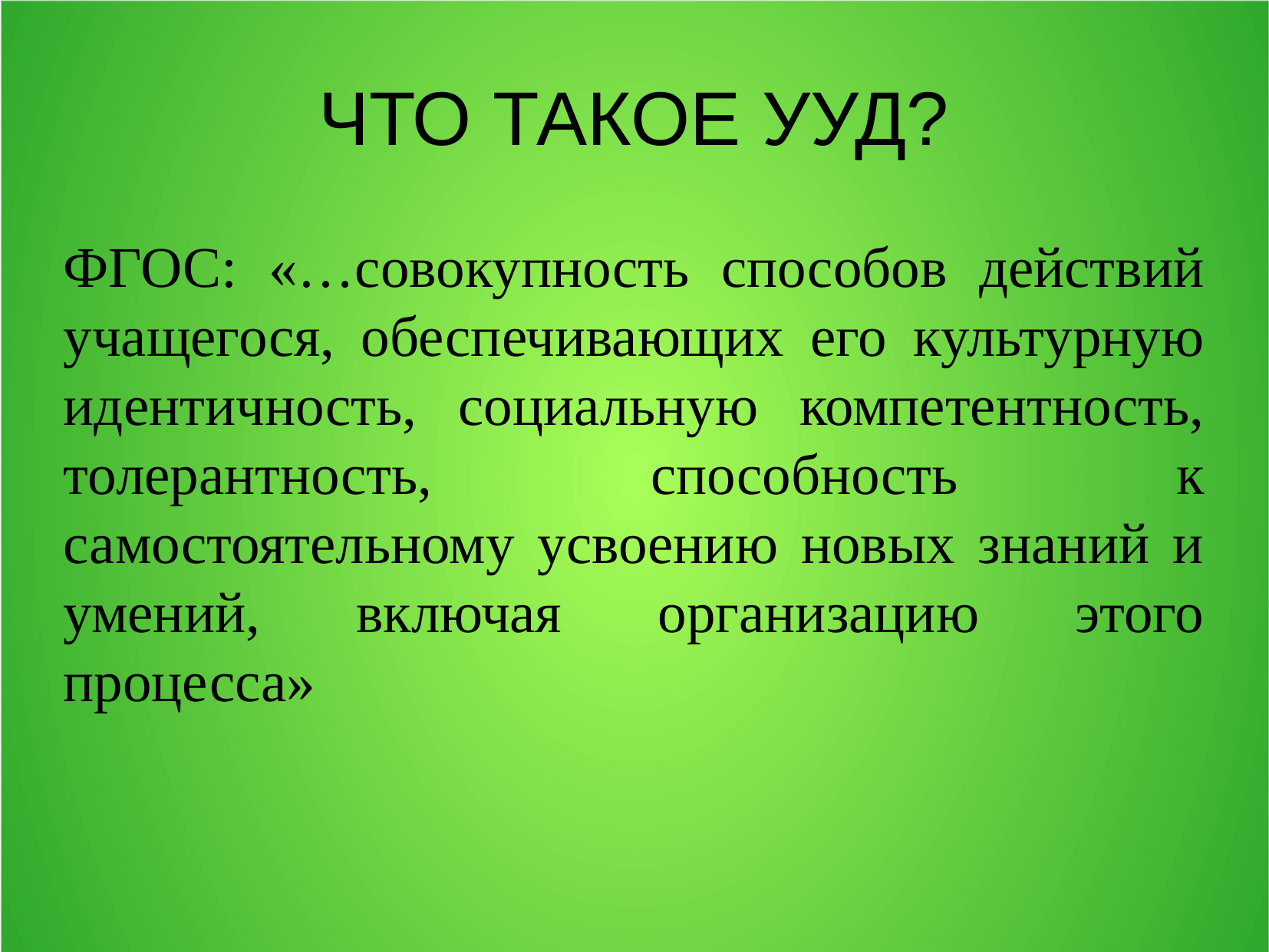

ЧТО ТАКОЕ УУД?
ФГОС: «…совокупность способов действий учащегося, обеспечивающих его культурную идентичность, социальную компетентность, толерантность, способность к самостоятельному усвоению новых знаний и умений, включая организацию этого процесса»